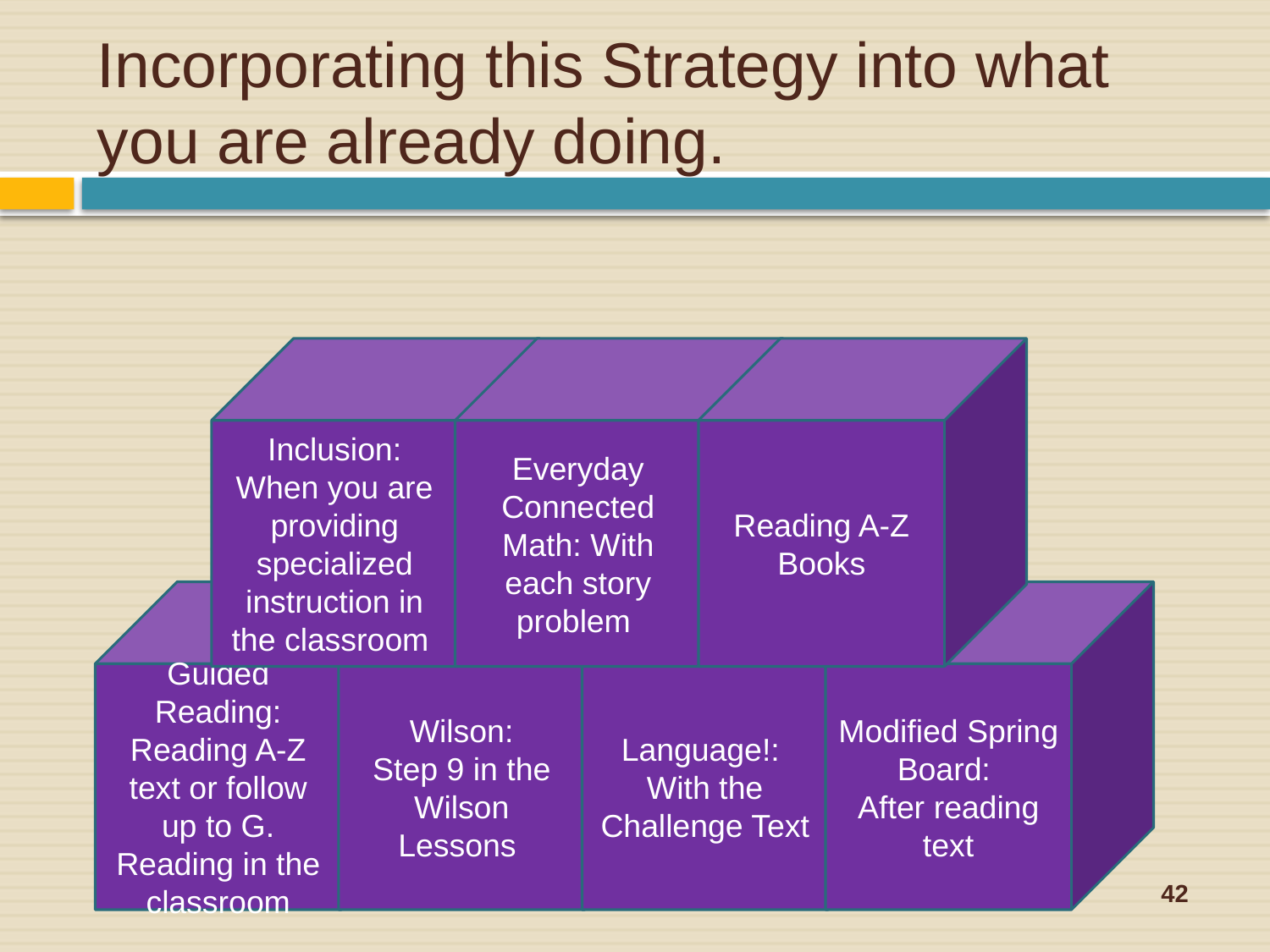

# Incorporating this Strategy into what you are already doing.
Inclusion:
When you are providing specialized instruction in the classroom
Everyday Connected Math: With each story problem
Reading A-Z Books
Guided Reading: Reading A-Z text or follow up to G. Reading in the classroom
Wilson:
Step 9 in the Wilson Lessons
Language!:
With the Challenge Text
Modified Spring Board:
After reading text
42